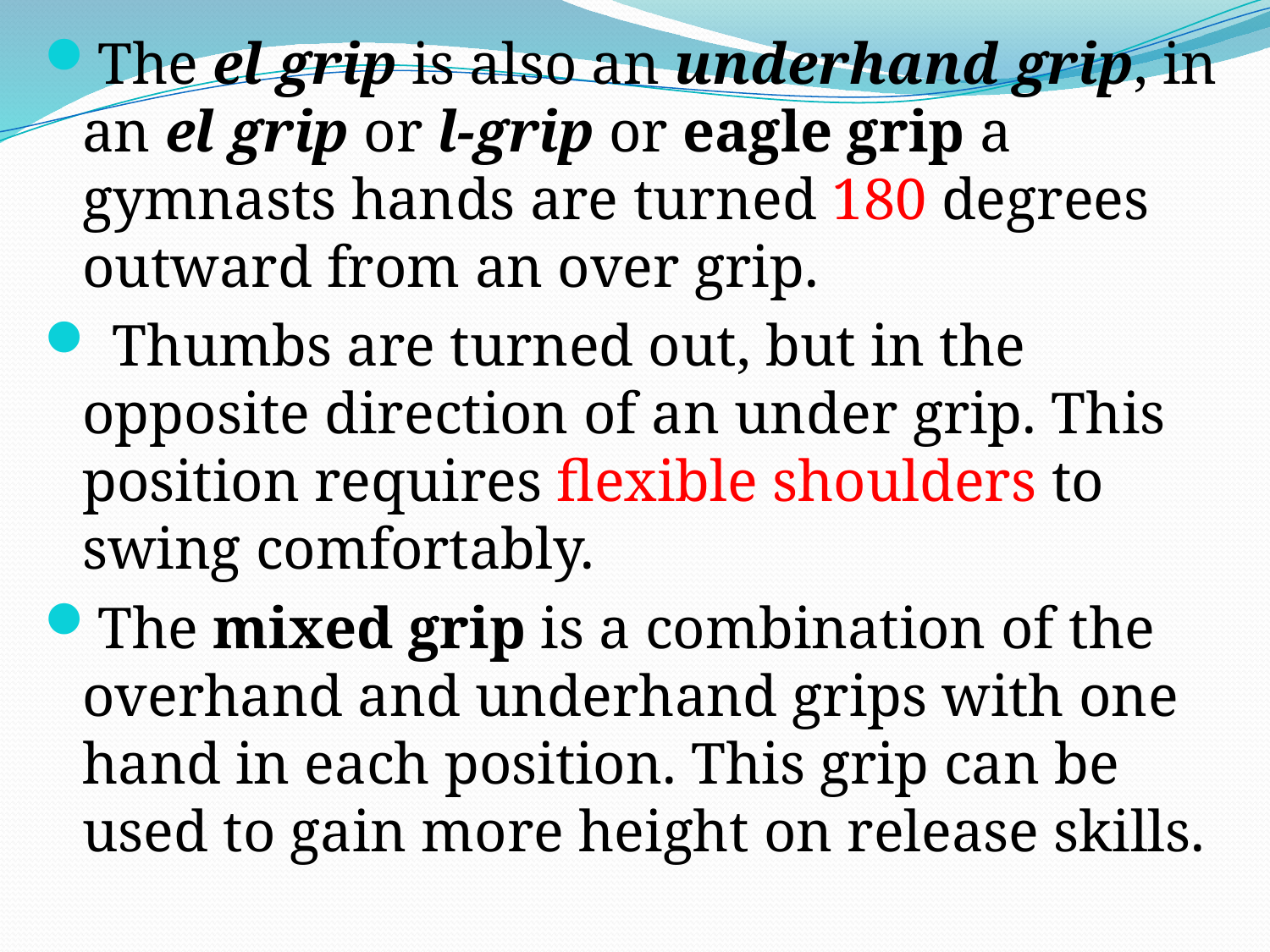

The el grip is also an underhand grip, in an el grip or l-grip or eagle grip a gymnasts hands are turned 180 degrees outward from an over grip.
 Thumbs are turned out, but in the opposite direction of an under grip. This position requires flexible shoulders to swing comfortably.
The mixed grip is a combination of the overhand and underhand grips with one hand in each position. This grip can be used to gain more height on release skills.